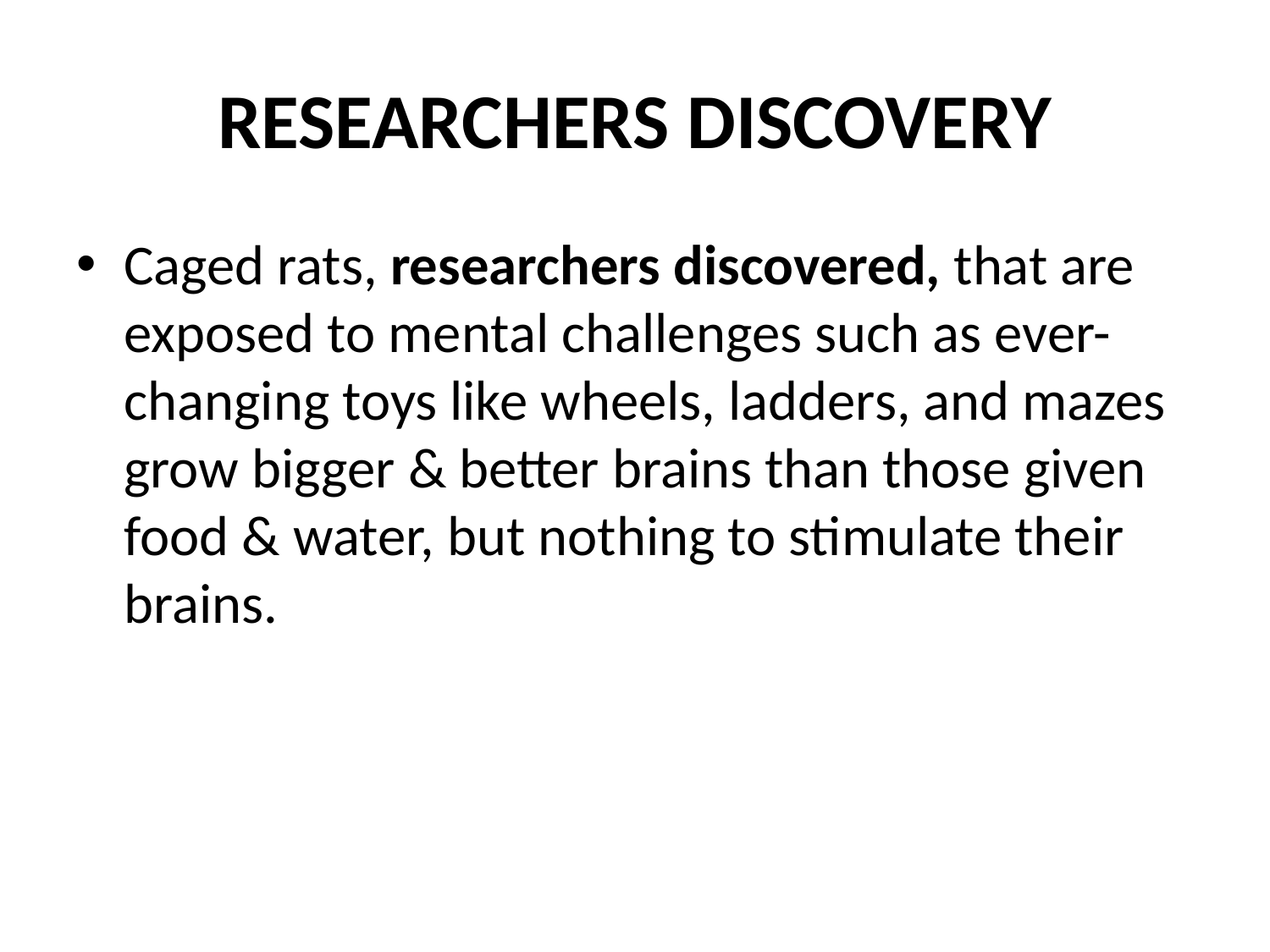

# RESEARCHERS DISCOVERY
Caged rats, researchers discovered, that are exposed to mental challenges such as ever-changing toys like wheels, ladders, and mazes grow bigger & better brains than those given food & water, but nothing to stimulate their brains.